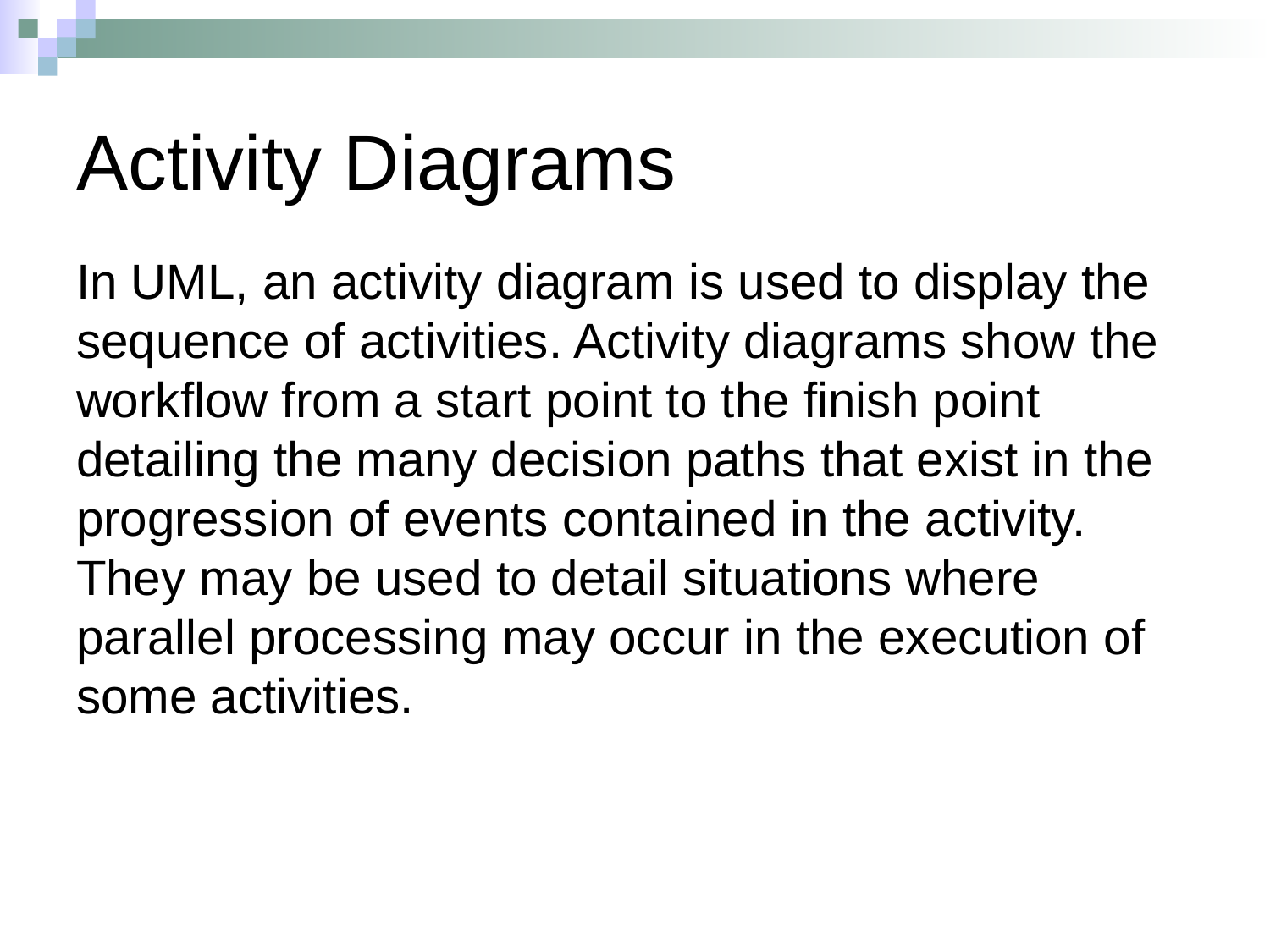

# Activity Diagrams
In UML, an activity diagram is used to display the sequence of activities. Activity diagrams show the workflow from a start point to the finish point detailing the many decision paths that exist in the progression of events contained in the activity. They may be used to detail situations where parallel processing may occur in the execution of some activities.